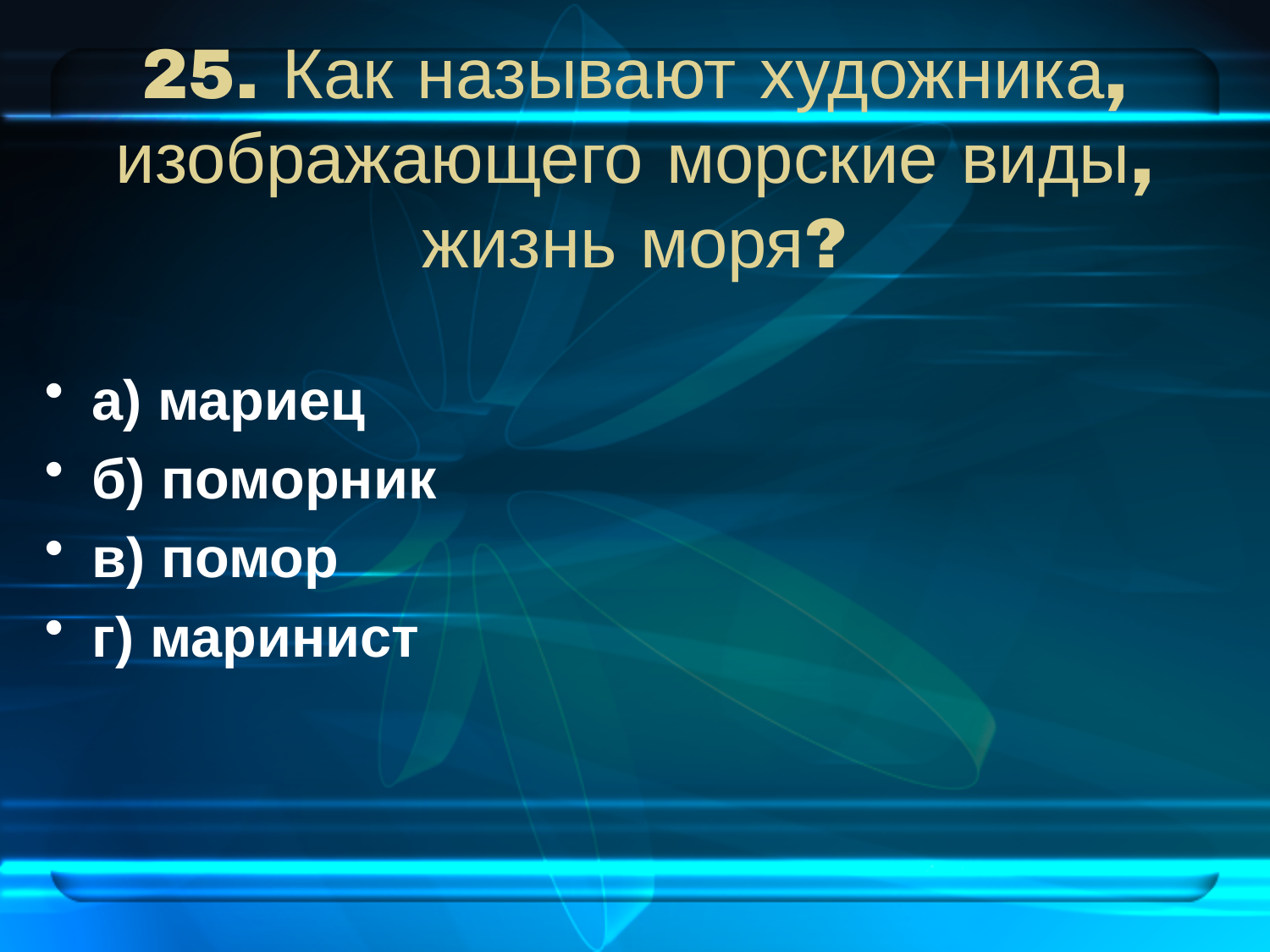

# 25. Как называют художника, изображающего морские виды, жизнь моря?
а) мариец
б) поморник
в) помор
г) маринист